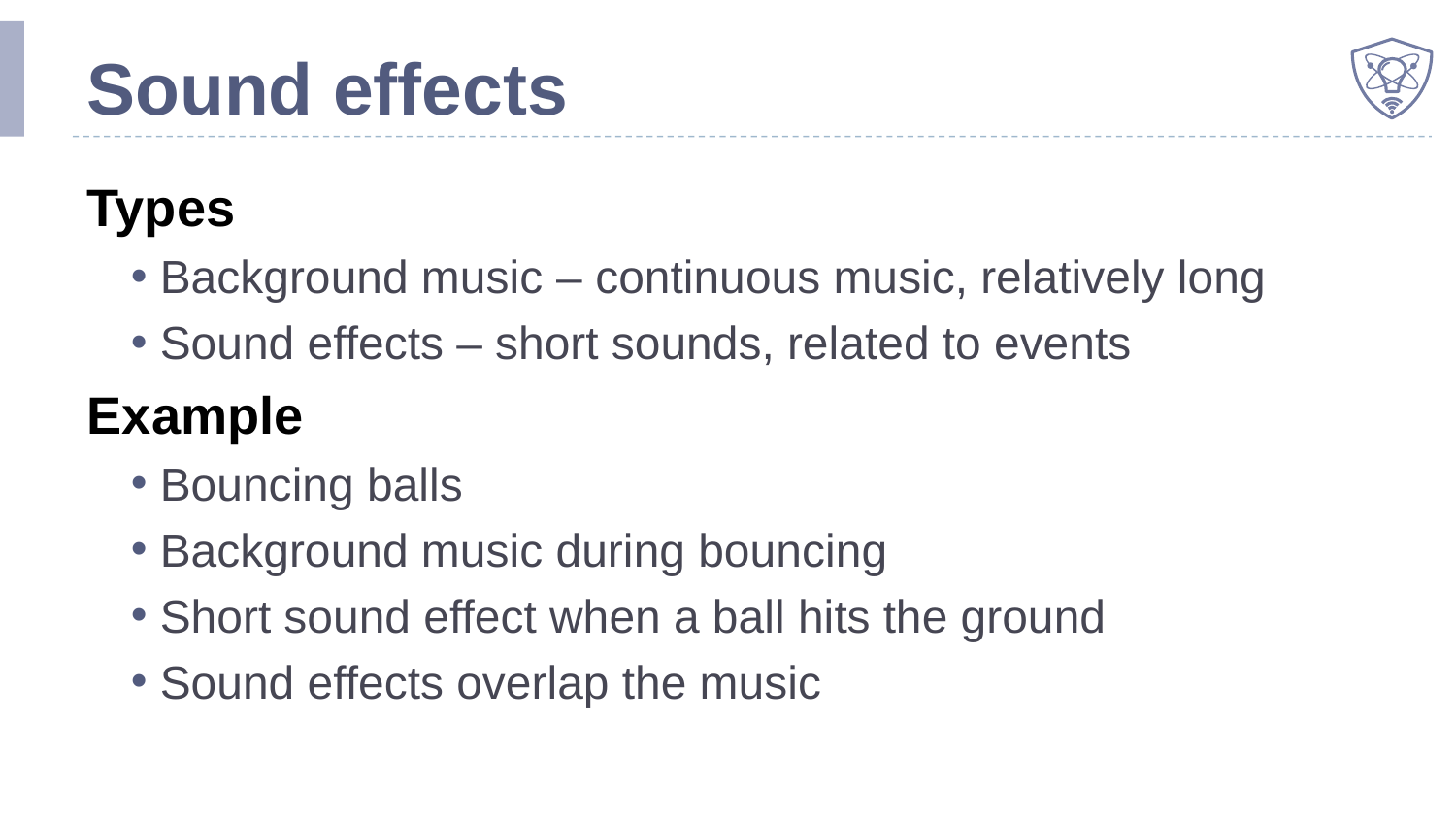

# Sound effects
Types
Background music – continuous music, relatively long
Sound effects – short sounds, related to events
Example
Bouncing balls
Background music during bouncing
Short sound effect when a ball hits the ground
Sound effects overlap the music